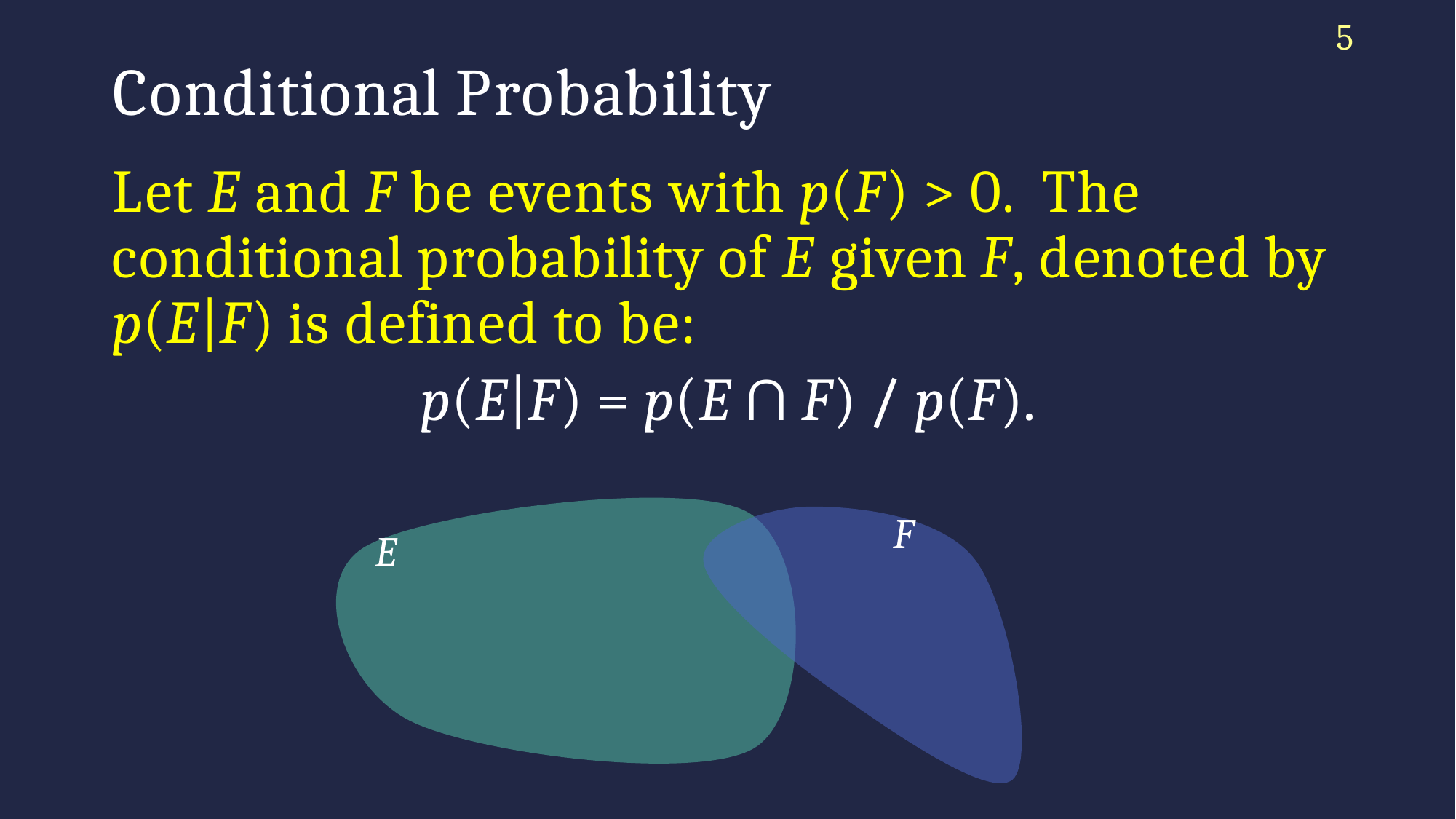

5
# Conditional Probability
Let E and F be events with p(F) > 0.  The conditional probability of E given F, denoted by p(E|F) is defined to be:
p(E|F) = p(E ∩ F) / p(F).

F

E